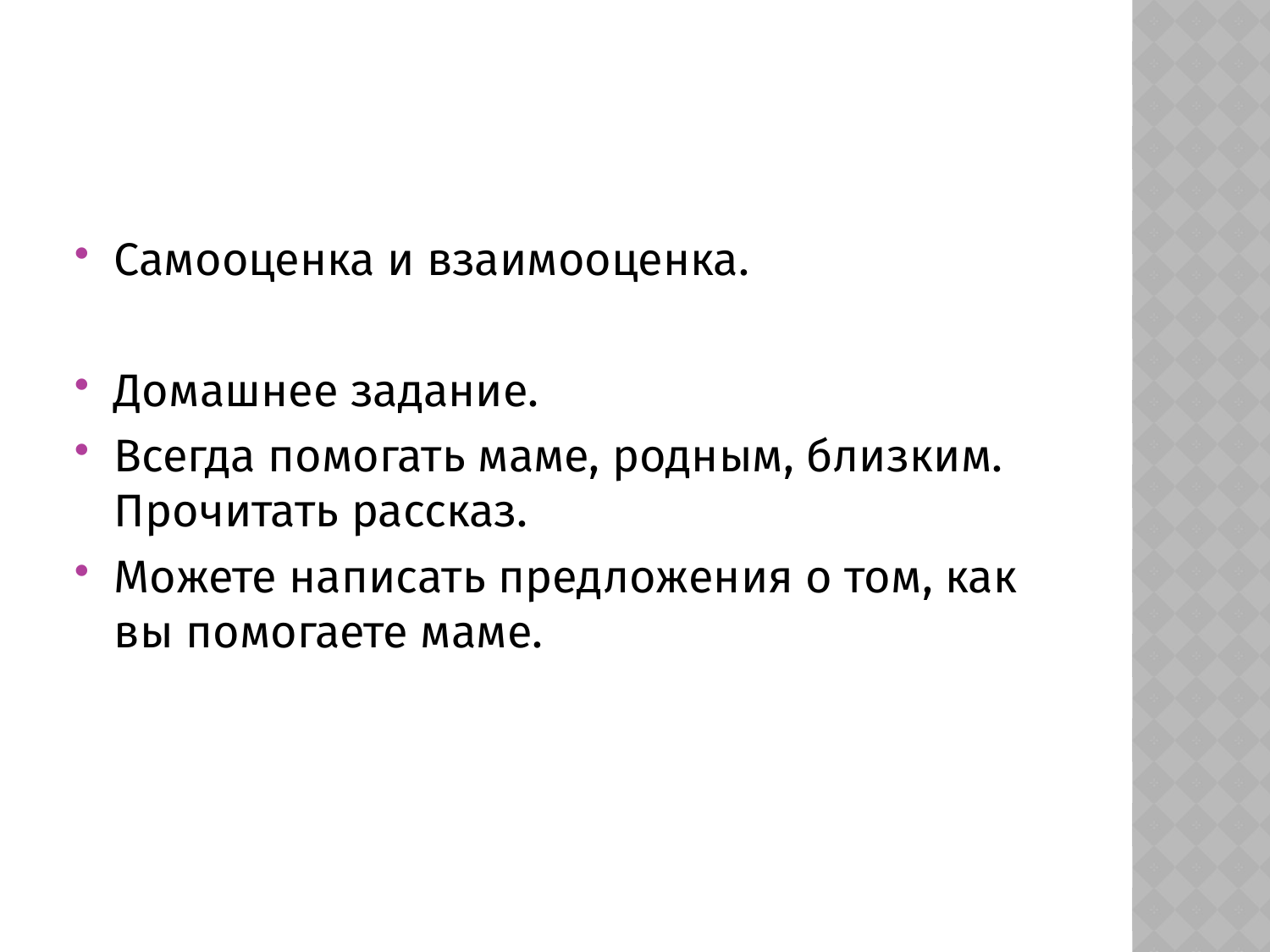

#
Самооценка и взаимооценка.

Домашнее задание.
Всегда помогать маме, родным, близким. Прочитать рассказ.
Можете написать предложения о том, как вы помогаете маме.